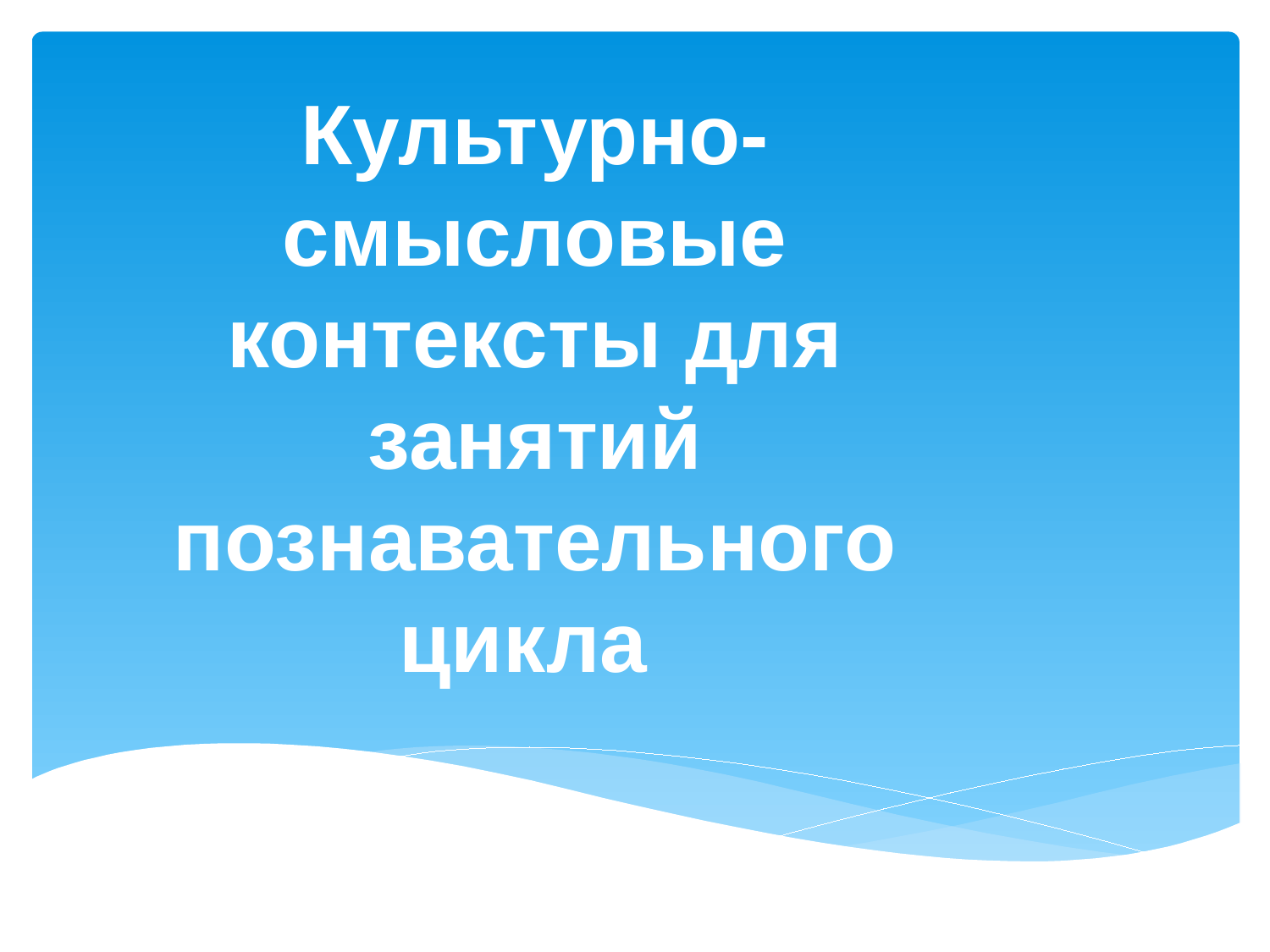

# Культурно-смысловые контексты для занятий познавательного цикла